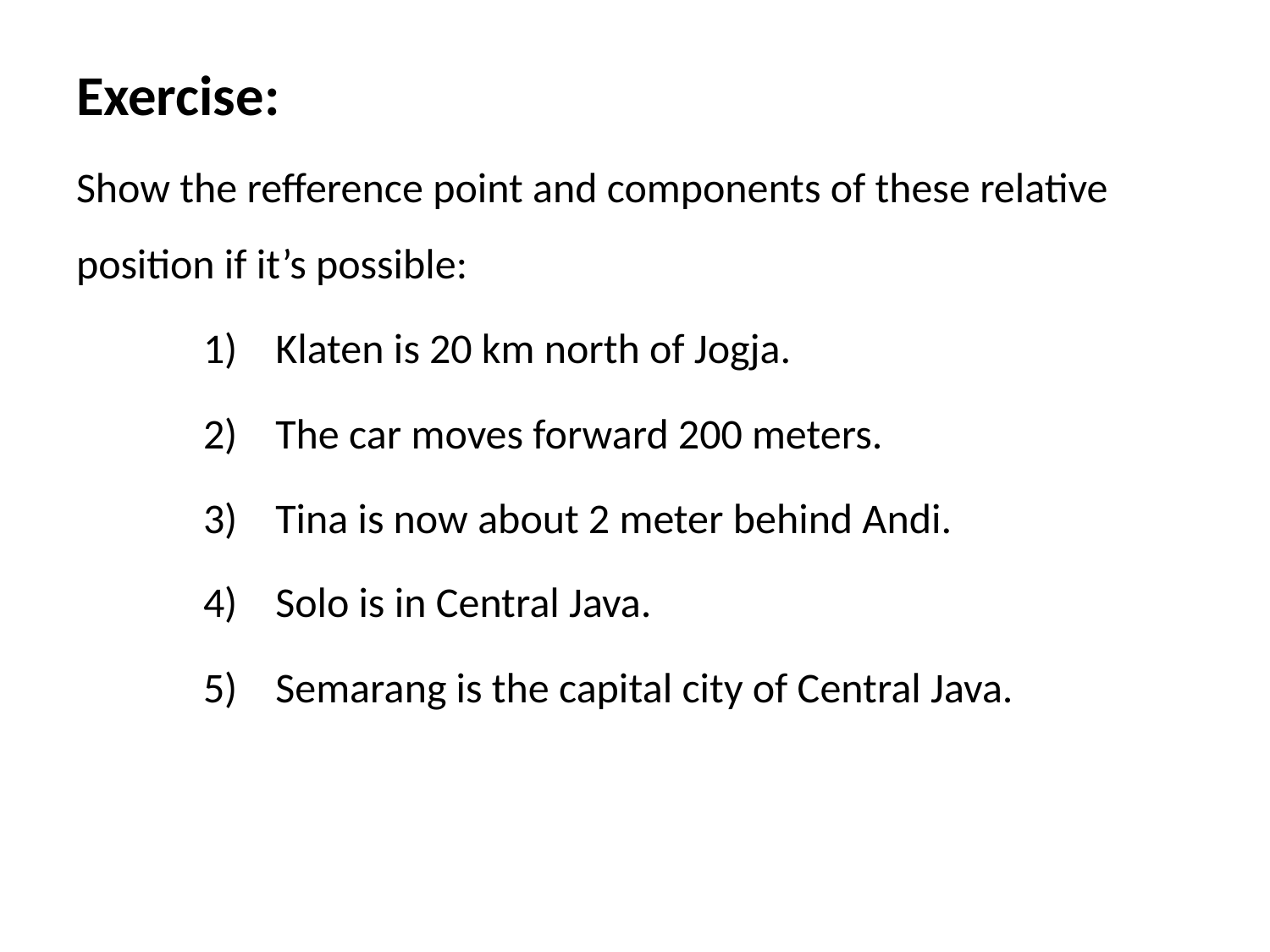

Exercise:
Show the refference point and components of these relative position if it’s possible:
Klaten is 20 km north of Jogja.
The car moves forward 200 meters.
Tina is now about 2 meter behind Andi.
Solo is in Central Java.
Semarang is the capital city of Central Java.